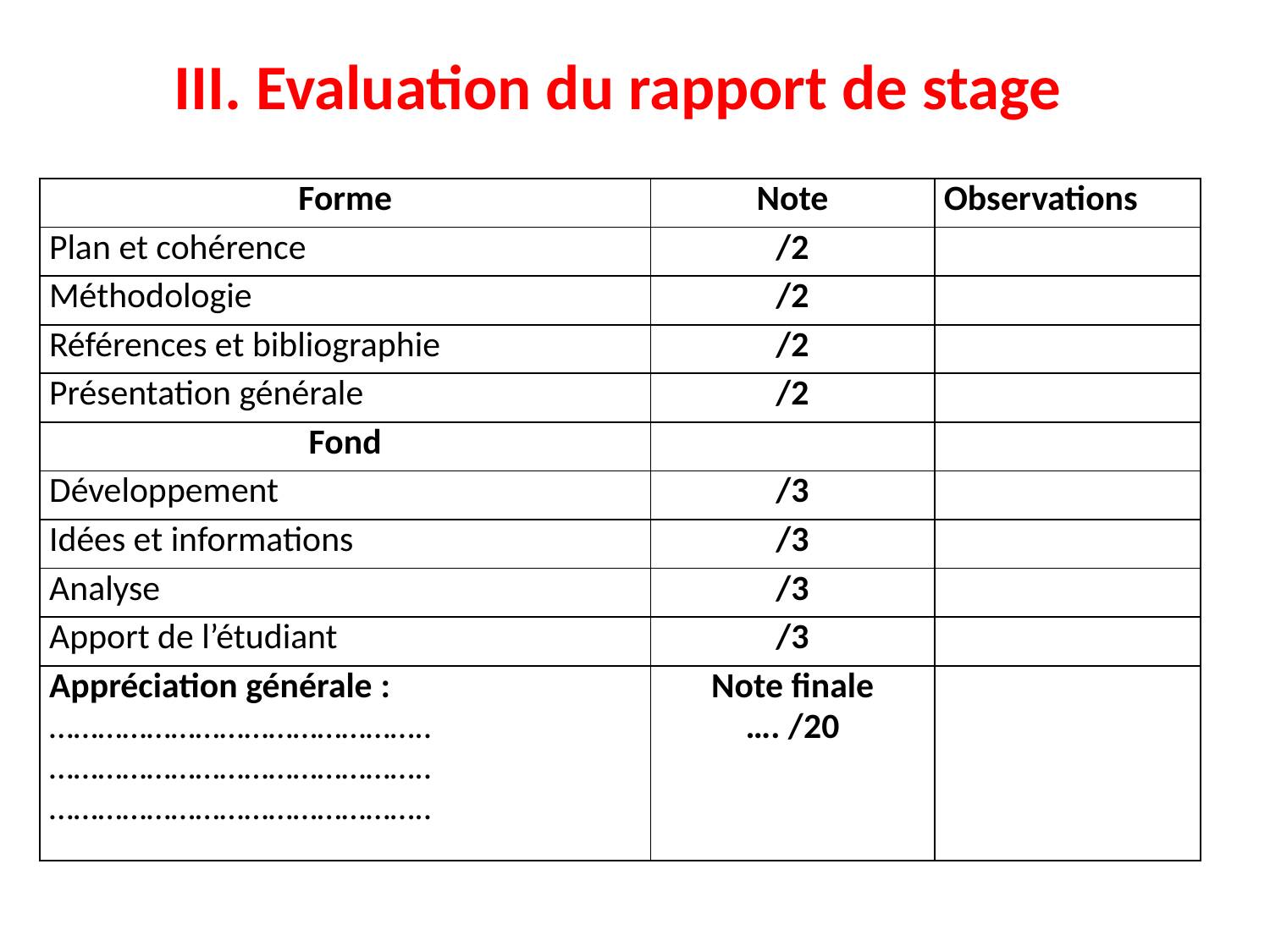

III. Evaluation du rapport de stage
| Forme | Note | Observations |
| --- | --- | --- |
| Plan et cohérence | /2 |  |
| Méthodologie | /2 |  |
| Références et bibliographie | /2 |  |
| Présentation générale | /2 |  |
| Fond |  |  |
| Développement | /3 |  |
| Idées et informations | /3 |  |
| Analyse | /3 |  |
| Apport de l’étudiant | /3 |  |
| Appréciation générale : ……………………………………….. ……………………………………….. ……………………………………….. | Note finale …. /20 |  |